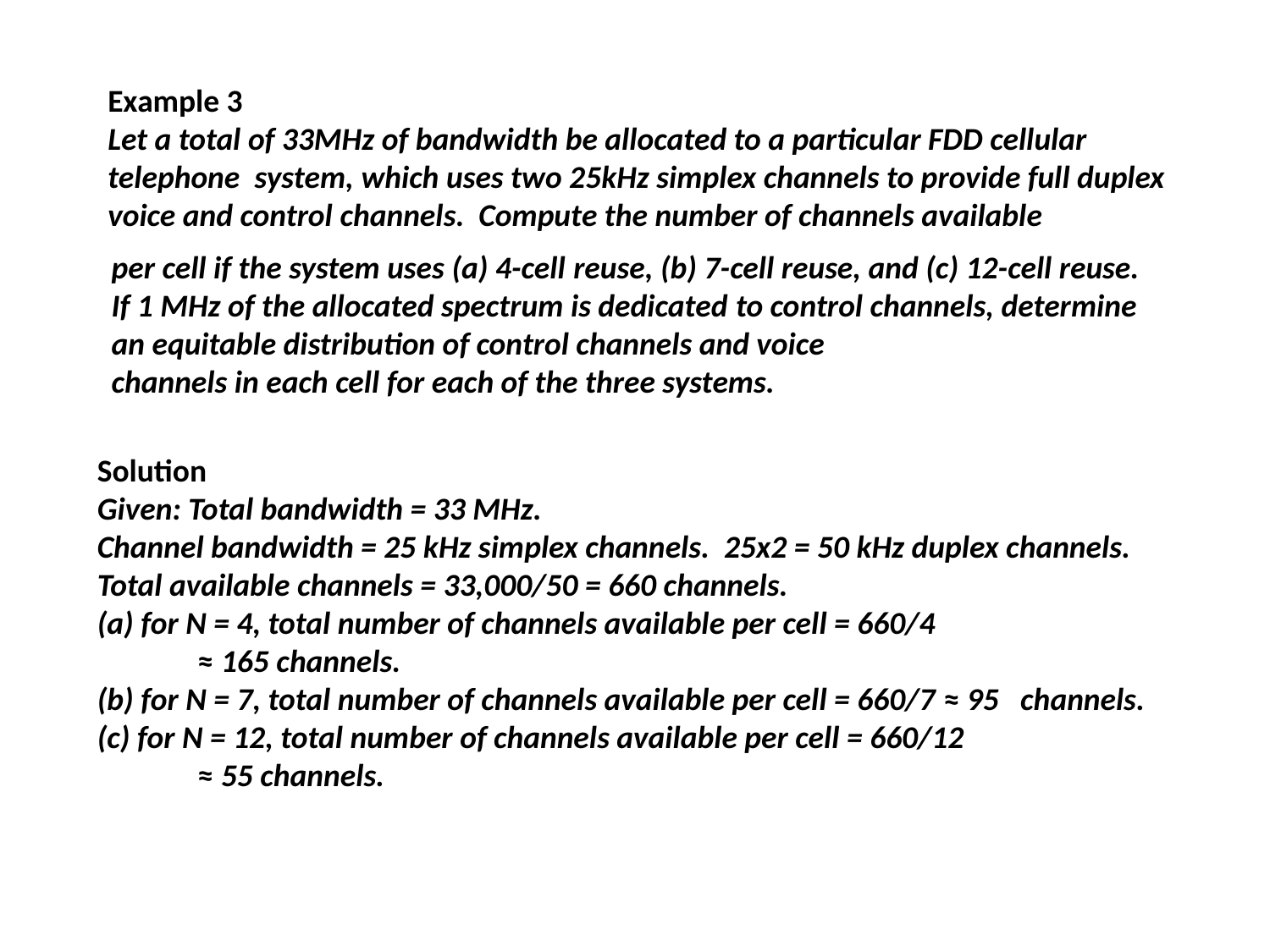

Example 3
Let a total of 33MHz of bandwidth be allocated to a particular FDD cellular telephone  system, which uses two 25kHz simplex channels to provide full duplex voice and control channels.  Compute the number of channels available
per cell if the system uses (a) 4-cell reuse, (b) 7-cell reuse, and (c) 12-cell reuse.  If 1 MHz of the allocated spectrum is dedicated to control channels, determine an equitable distribution of control channels and voice
channels in each cell for each of the three systems.
Solution
Given: Total bandwidth = 33 MHz.
Channel bandwidth = 25 kHz simplex channels.  25x2 = 50 kHz duplex channels.
Total available channels = 33,000/50 = 660 channels.
(a) for N = 4, total number of channels available per cell = 660/4
              ≈ 165 channels.
(b) for N = 7, total number of channels available per cell = 660/7 ≈ 95   channels.
(c) for N = 12, total number of channels available per cell = 660/12
              ≈ 55 channels.